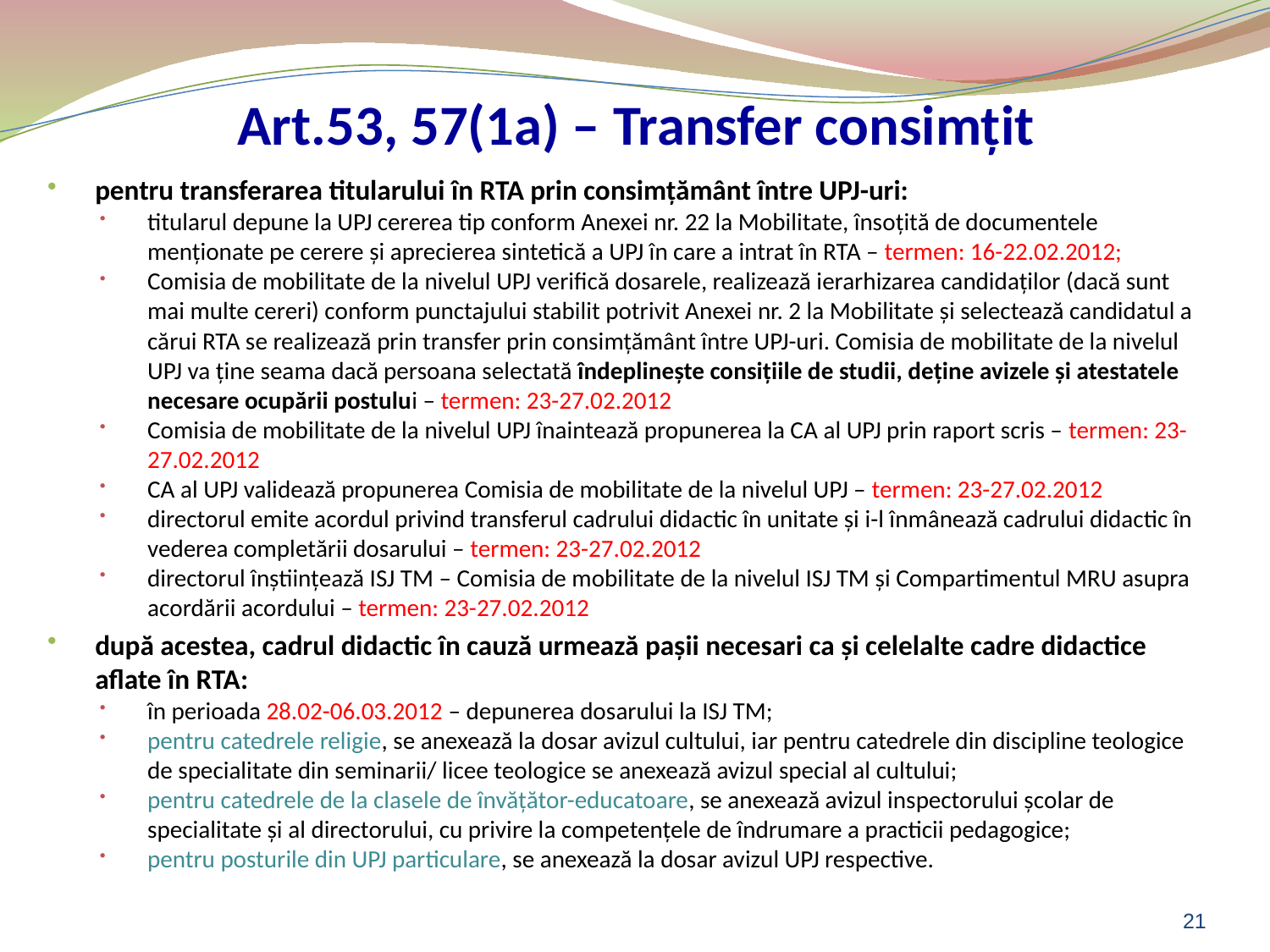

# Art.53, 57(1a) – Transfer consimţit
pentru transferarea titularului în RTA prin consimţământ între UPJ-uri:
titularul depune la UPJ cererea tip conform Anexei nr. 22 la Mobilitate, însoţită de documentele menţionate pe cerere şi aprecierea sintetică a UPJ în care a intrat în RTA – termen: 16-22.02.2012;
Comisia de mobilitate de la nivelul UPJ verifică dosarele, realizează ierarhizarea candidaţilor (dacă sunt mai multe cereri) conform punctajului stabilit potrivit Anexei nr. 2 la Mobilitate şi selectează candidatul a cărui RTA se realizează prin transfer prin consimţământ între UPJ-uri. Comisia de mobilitate de la nivelul UPJ va ţine seama dacă persoana selectată îndeplineşte consiţiile de studii, deţine avizele şi atestatele necesare ocupării postului – termen: 23-27.02.2012
Comisia de mobilitate de la nivelul UPJ înaintează propunerea la CA al UPJ prin raport scris – termen: 23-27.02.2012
CA al UPJ validează propunerea Comisia de mobilitate de la nivelul UPJ – termen: 23-27.02.2012
directorul emite acordul privind transferul cadrului didactic în unitate şi i-l înmânează cadrului didactic în vederea completării dosarului – termen: 23-27.02.2012
directorul înştiinţează ISJ TM – Comisia de mobilitate de la nivelul ISJ TM şi Compartimentul MRU asupra acordării acordului – termen: 23-27.02.2012
după acestea, cadrul didactic în cauză urmează paşii necesari ca şi celelalte cadre didactice aflate în RTA:
în perioada 28.02-06.03.2012 – depunerea dosarului la ISJ TM;
pentru catedrele religie, se anexează la dosar avizul cultului, iar pentru catedrele din discipline teologice de specialitate din seminarii/ licee teologice se anexează avizul special al cultului;
pentru catedrele de la clasele de învăţător-educatoare, se anexează avizul inspectorului şcolar de specialitate şi al directorului, cu privire la competenţele de îndrumare a practicii pedagogice;
pentru posturile din UPJ particulare, se anexează la dosar avizul UPJ respective.
21